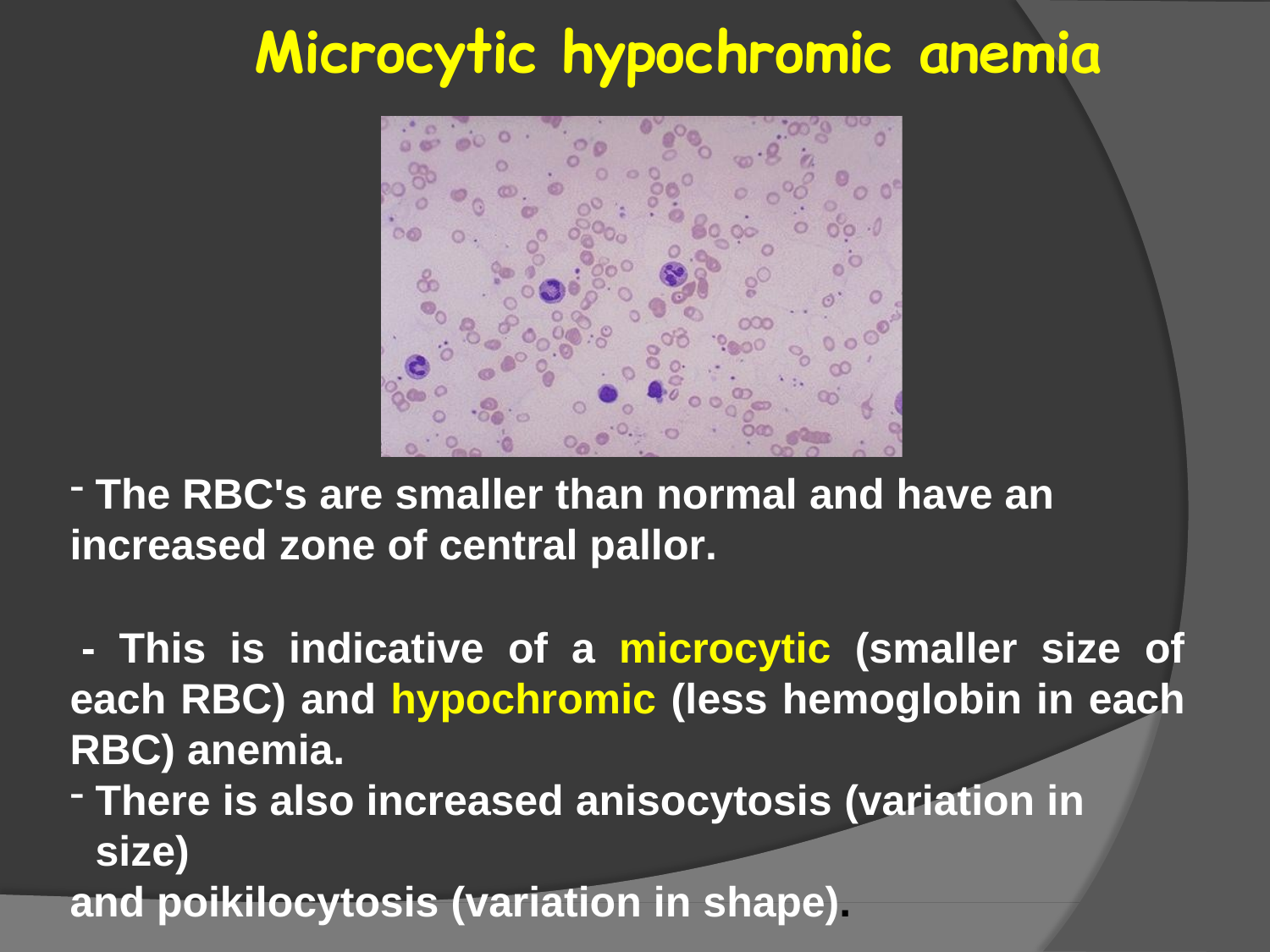

# Microcytic hypochromic anemia

The RBC's are smaller than normal and have an
increased zone of central pallor.

- This is indicative of a microcytic (smaller size of each RBC) and hypochromic (less hemoglobin in each RBC) anemia.
There is also increased anisocytosis (variation in size)
and poikilocytosis (variation in shape).